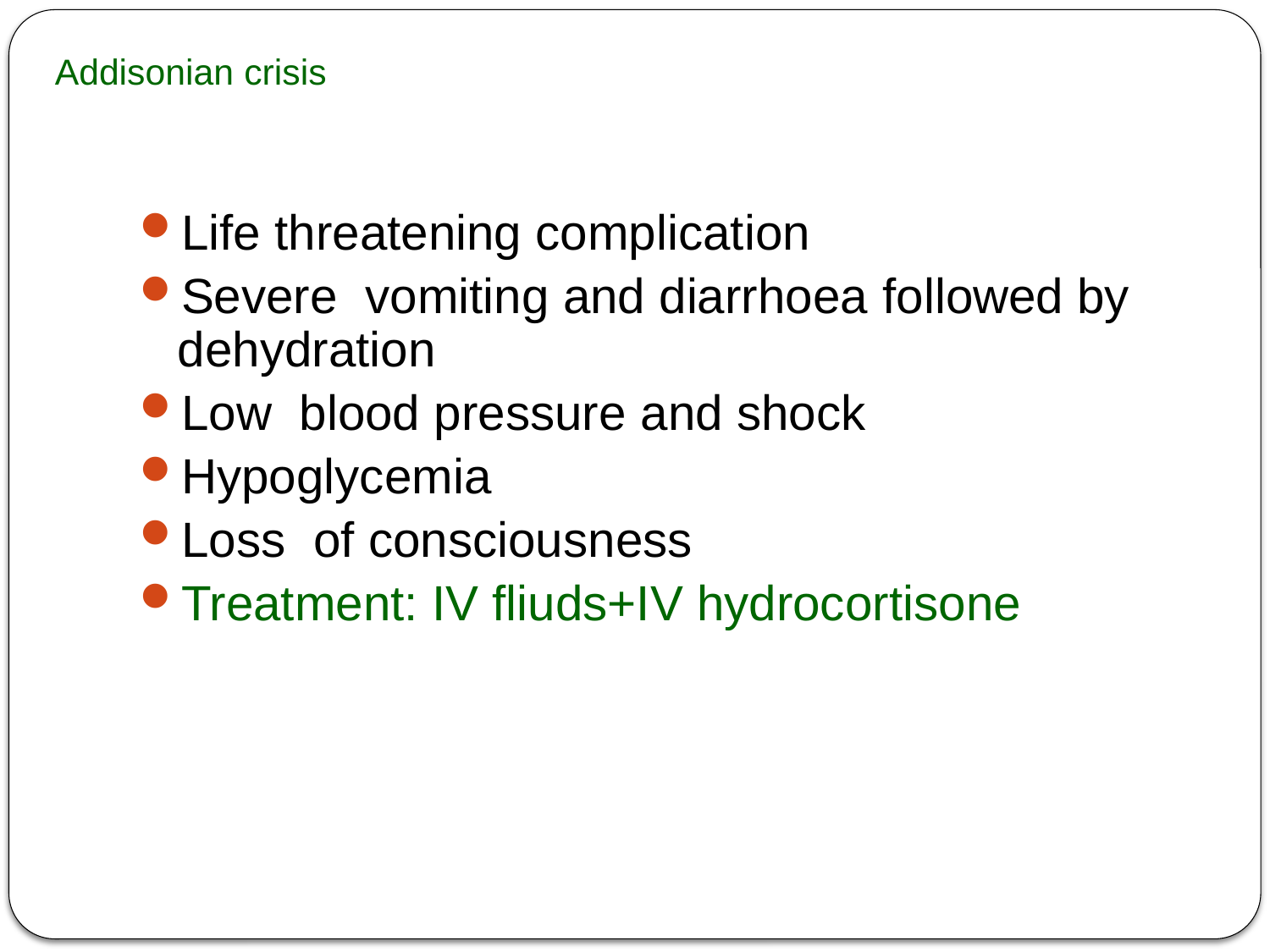

# Addisonian crisis
Life threatening complication
Severe  vomiting and diarrhoea followed by dehydration
Low  blood pressure and shock
Hypoglycemia
Loss  of consciousness
Treatment: IV fliuds+IV hydrocortisone